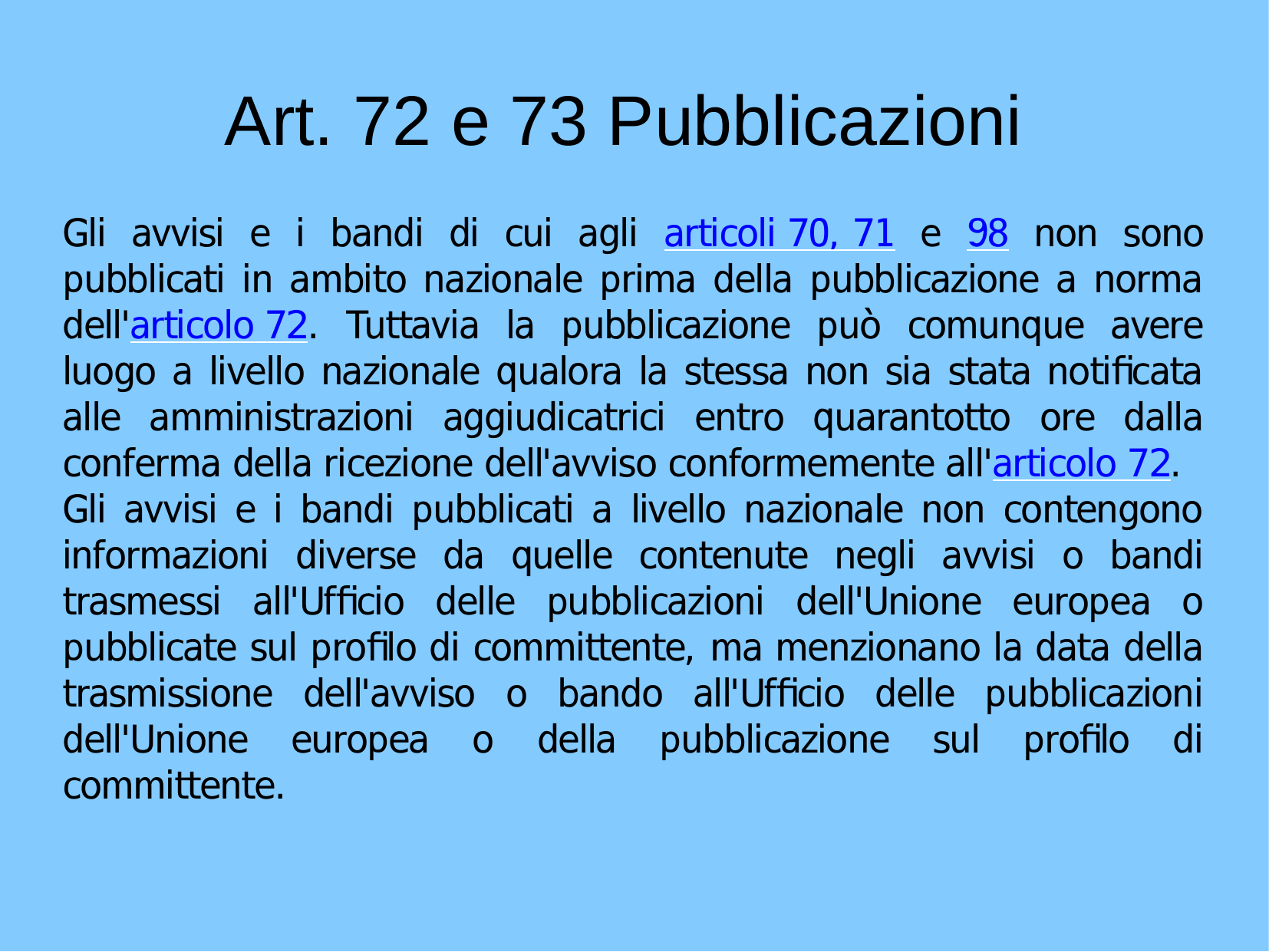

Art. 72 e 73 Pubblicazioni
Gli avvisi e i bandi di cui agli articoli 70, 71 e 98 non sono pubblicati in ambito nazionale prima della pubblicazione a norma dell'articolo 72. Tuttavia la pubblicazione può comunque avere luogo a livello nazionale qualora la stessa non sia stata notificata alle amministrazioni aggiudicatrici entro quarantotto ore dalla conferma della ricezione dell'avviso conformemente all'articolo 72.
Gli avvisi e i bandi pubblicati a livello nazionale non contengono informazioni diverse da quelle contenute negli avvisi o bandi trasmessi all'Ufficio delle pubblicazioni dell'Unione europea o pubblicate sul profilo di committente, ma menzionano la data della trasmissione dell'avviso o bando all'Ufficio delle pubblicazioni dell'Unione europea o della pubblicazione sul profilo di committente.